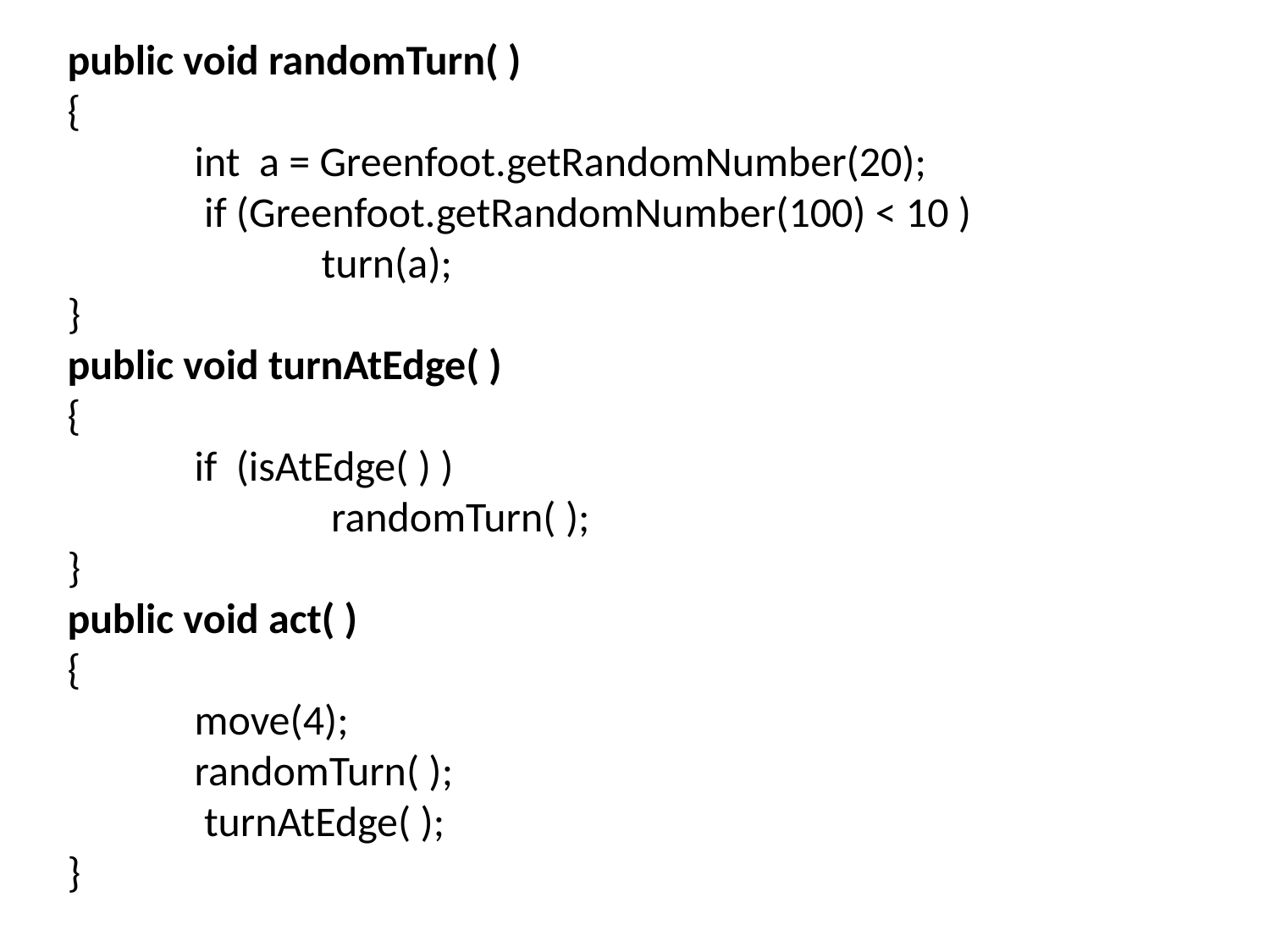

public void randomTurn( )
{
	int  a = Greenfoot.getRandomNumber(20);
	 if (Greenfoot.getRandomNumber(100) < 10 )
		turn(a);
}
public void turnAtEdge( )
{
	if  (isAtEdge( ) )
		 randomTurn( );
}
public void act( )
{
	move(4);
	randomTurn( );
	 turnAtEdge( );
}